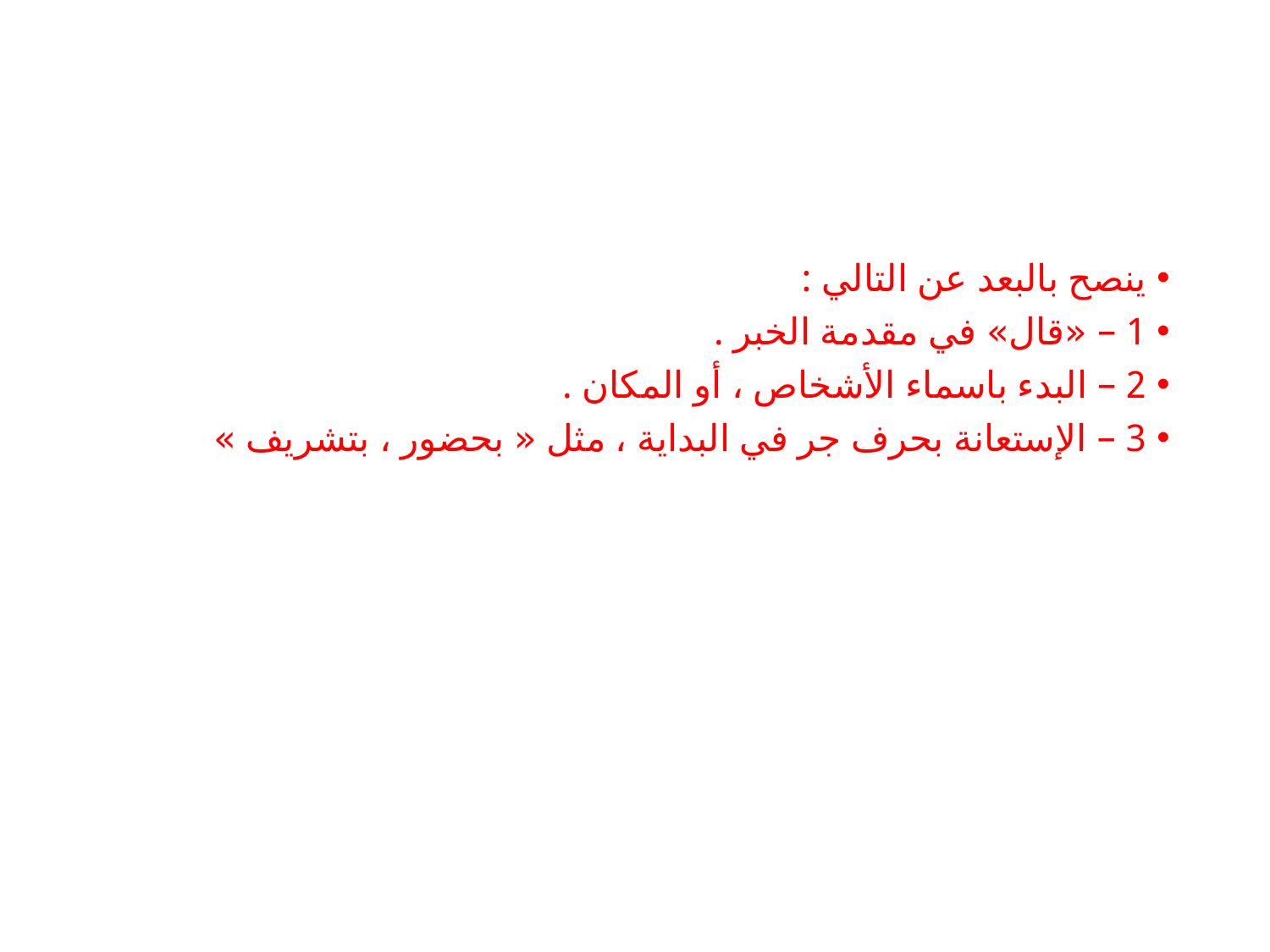

ينصح بالبعد عن التالي :
1 – «قال» في مقدمة الخبر .
2 – البدء باسماء الأشخاص ، أو المكان .
3 – الإستعانة بحرف جر في البداية ، مثل « بحضور ، بتشريف »